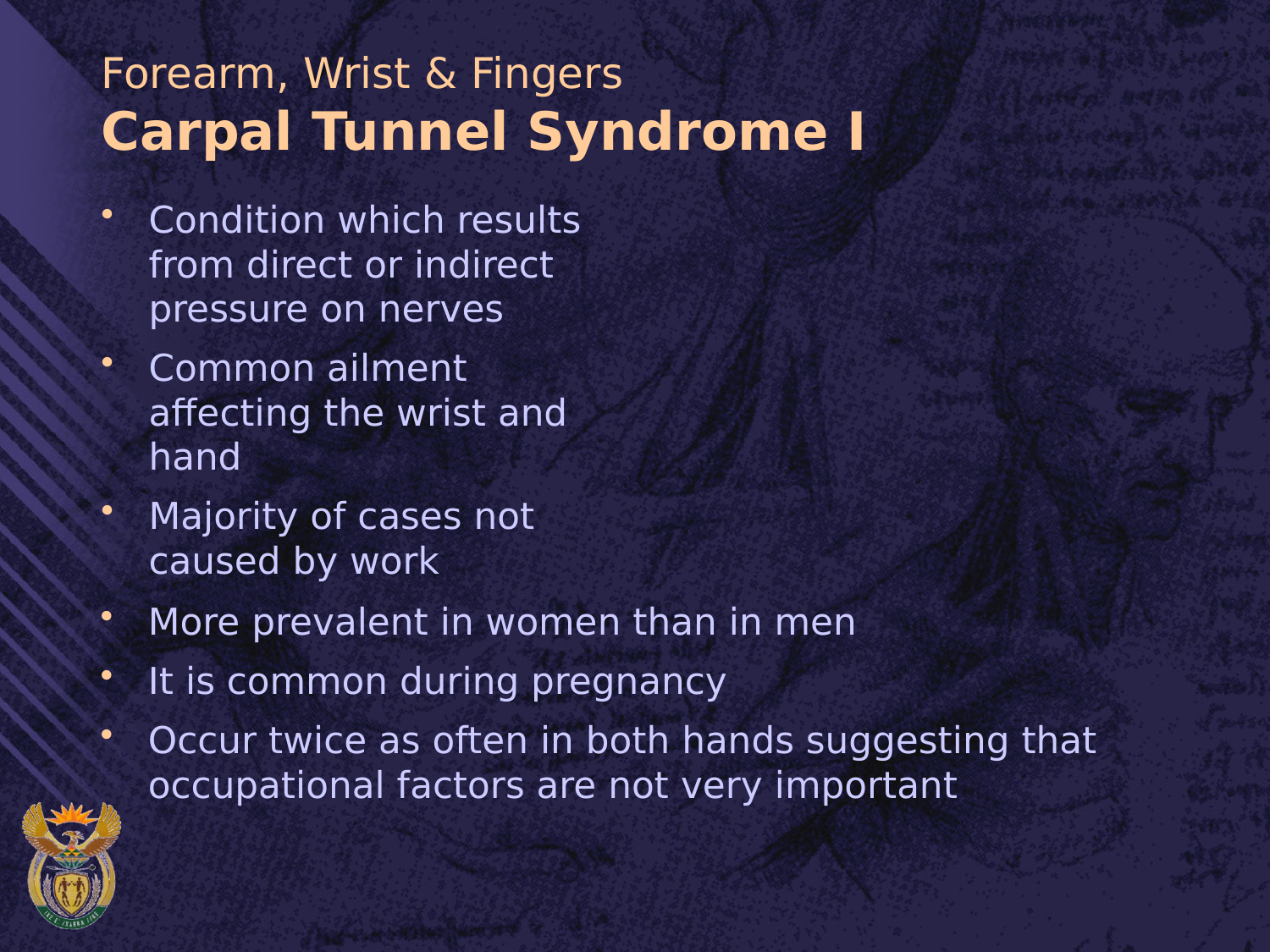

# Forearm, Wrist & Fingers Carpal Tunnel Syndrome I
Condition which results from direct or indirect pressure on nerves
Common ailment affecting the wrist and hand
Majority of cases not caused by work
More prevalent in women than in men
It is common during pregnancy
Occur twice as often in both hands suggesting that occupational factors are not very important